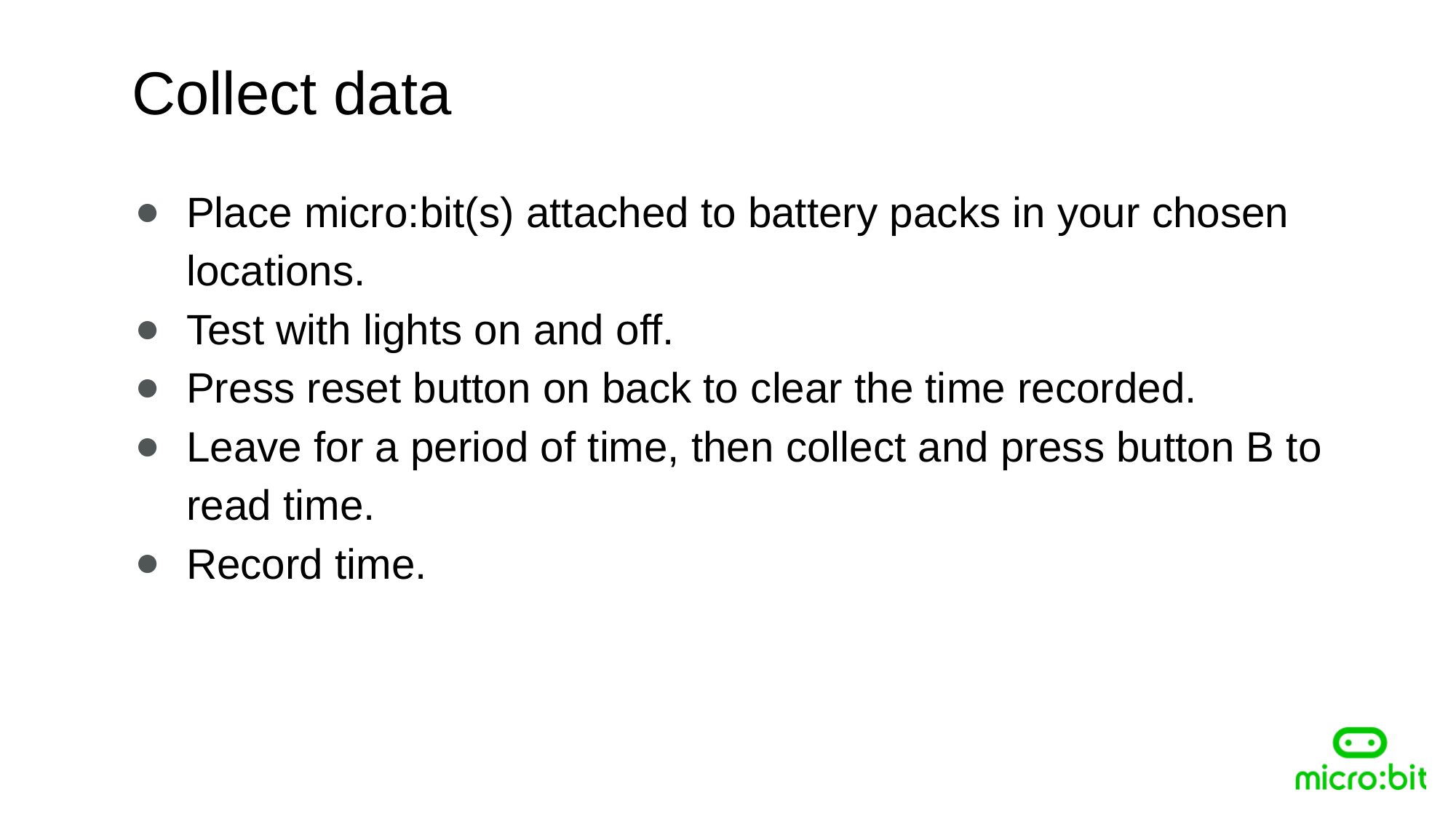

Collect data

Place micro:bit(s) attached to battery packs in your chosen locations.
Test with lights on and off.
Press reset button on back to clear the time recorded.
Leave for a period of time, then collect and press button B to read time.
Record time.